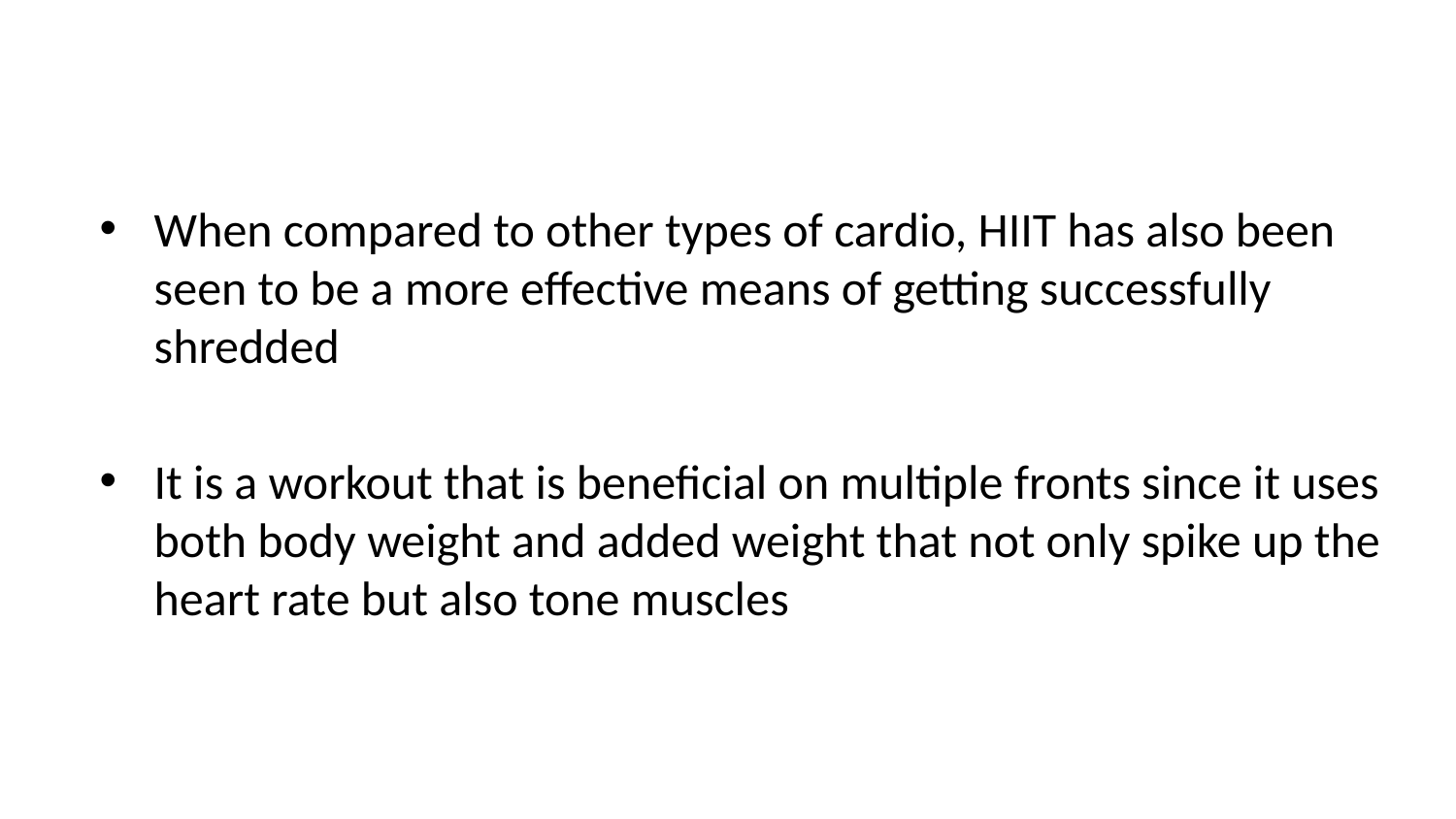

When compared to other types of cardio, HIIT has also been seen to be a more effective means of getting successfully shredded

It is a workout that is beneficial on multiple fronts since it uses both body weight and added weight that not only spike up the heart rate but also tone muscles